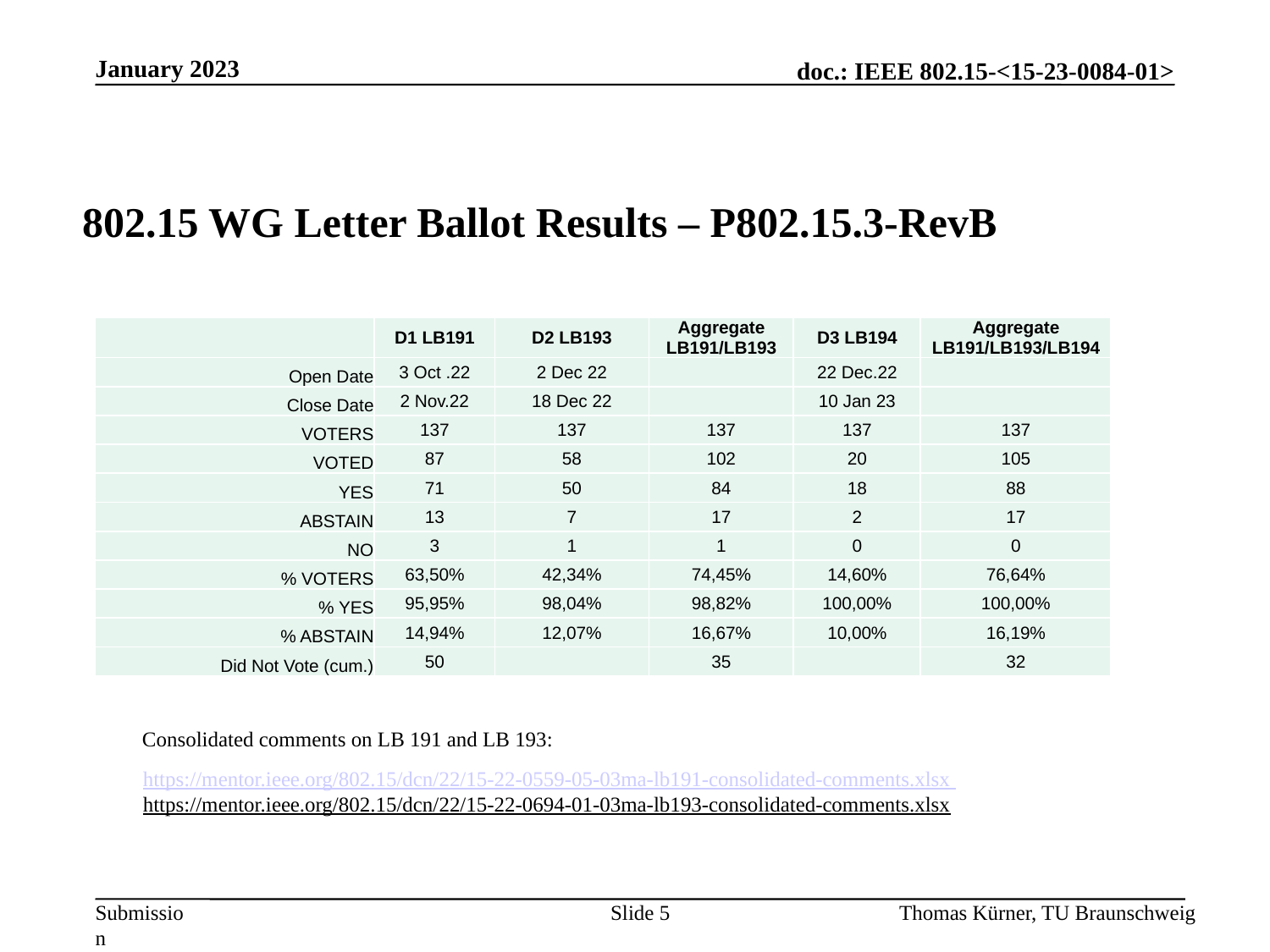

January 2023
802.15 WG Letter Ballot Results – P802.15.3-RevB
|  | D1 LB191 | D2 LB193 | Aggregate LB191/LB193 | D3 LB194 | Aggregate LB191/LB193/LB194 |
| --- | --- | --- | --- | --- | --- |
| Open Date | 3 Oct .22 | 2 Dec 22 |  | 22 Dec.22 |  |
| Close Date | 2 Nov.22 | 18 Dec 22 |  | 10 Jan 23 |  |
| VOTERS | 137 | 137 | 137 | 137 | 137 |
| VOTED | 87 | 58 | 102 | 20 | 105 |
| YES | 71 | 50 | 84 | 18 | 88 |
| ABSTAIN | 13 | 7 | 17 | 2 | 17 |
| NO | 3 | 1 | 1 | 0 | 0 |
| % VOTERS | 63,50% | 42,34% | 74,45% | 14,60% | 76,64% |
| % YES | 95,95% | 98,04% | 98,82% | 100,00% | 100,00% |
| % ABSTAIN | 14,94% | 12,07% | 16,67% | 10,00% | 16,19% |
| Did Not Vote (cum.) | 50 |  | 35 |  | 32 |
Consolidated comments on LB 191 and LB 193:

https://mentor.ieee.org/802.15/dcn/22/15-22-0559-05-03ma-lb191-consolidated-comments.xlsx
https://mentor.ieee.org/802.15/dcn/22/15-22-0694-01-03ma-lb193-consolidated-comments.xlsx
Slide 5
Thomas Kürner, TU Braunschweig